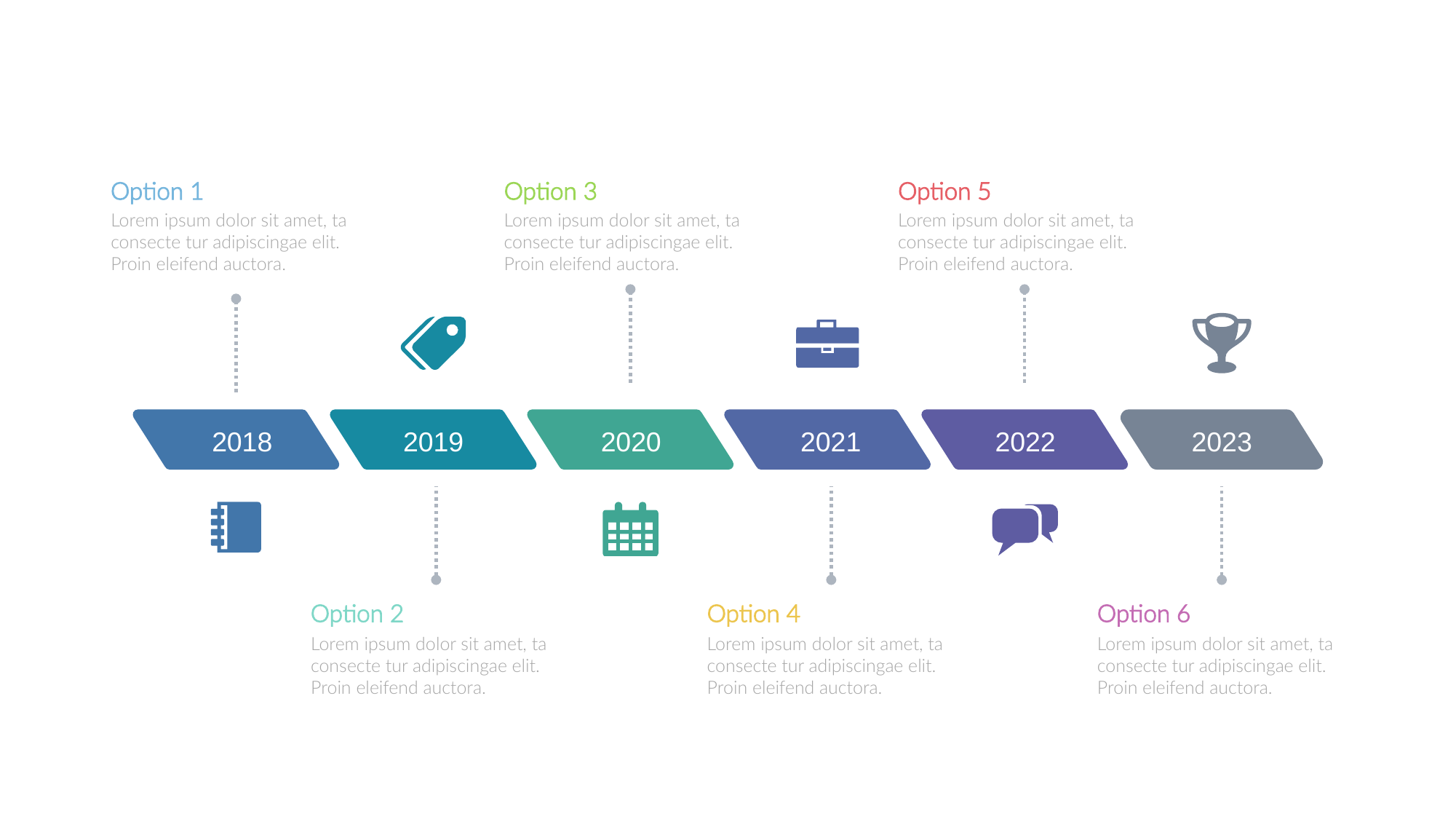

Option 1
Option 3
Option 5
Lorem ipsum dolor sit amet, ta consecte tur adipiscingae elit. Proin eleifend auctora.
Lorem ipsum dolor sit amet, ta consecte tur adipiscingae elit. Proin eleifend auctora.
Lorem ipsum dolor sit amet, ta consecte tur adipiscingae elit. Proin eleifend auctora.

2018
2019
2020
2021
2022
2023

Option 2
Option 4
Option 6
Lorem ipsum dolor sit amet, ta consecte tur adipiscingae elit. Proin eleifend auctora.
Lorem ipsum dolor sit amet, ta consecte tur adipiscingae elit. Proin eleifend auctora.
Lorem ipsum dolor sit amet, ta consecte tur adipiscingae elit. Proin eleifend auctora.